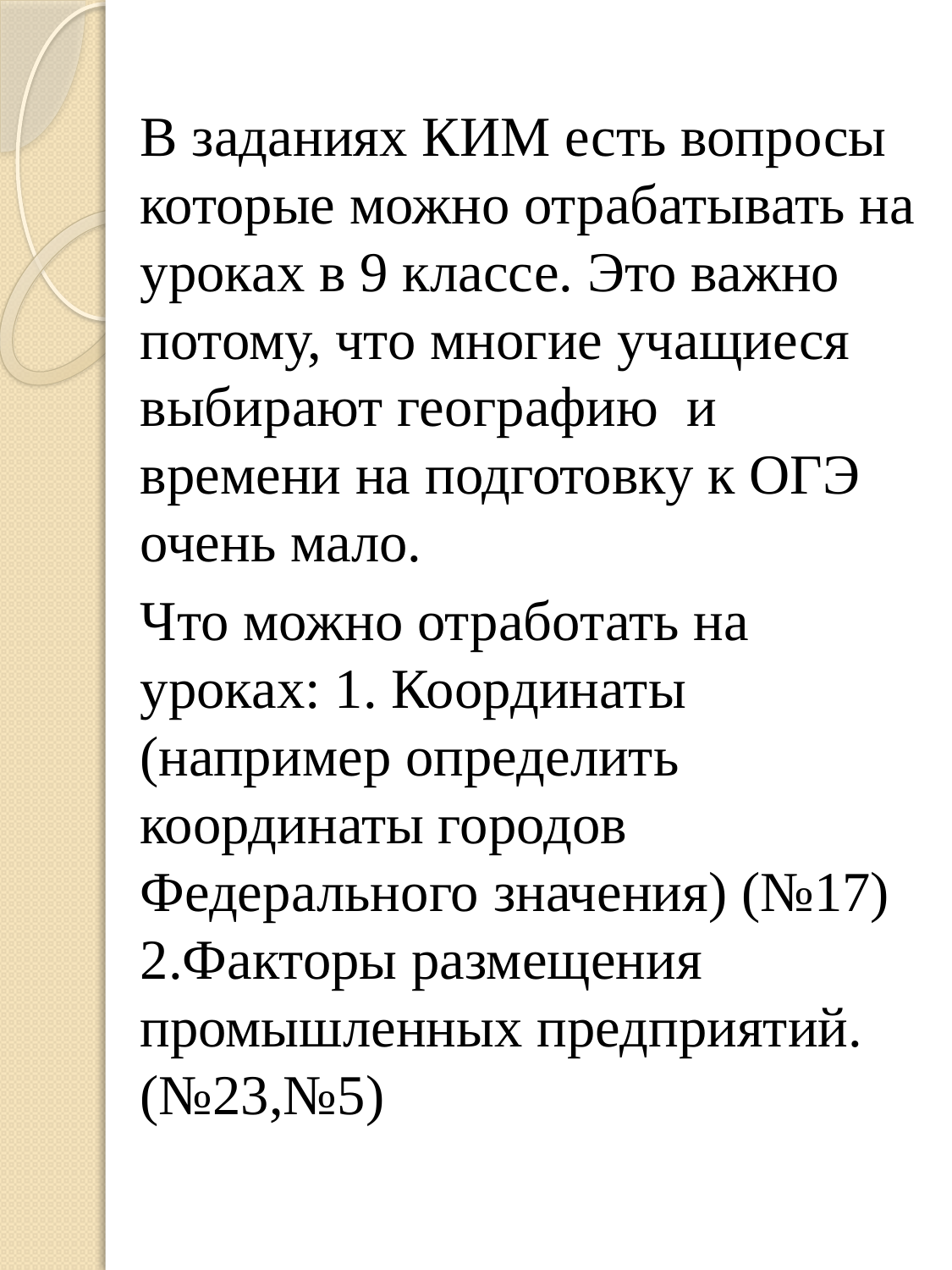

В заданиях КИМ есть вопросы которые можно отрабатывать на уроках в 9 классе. Это важно потому, что многие учащиеся  выбирают географию  и времени на подготовку к ОГЭ очень мало.
Что можно отработать на уроках: 1. Координаты (например определить координаты городов Федерального значения) (№17) 2.Факторы размещения промышленных предприятий. (№23,№5)